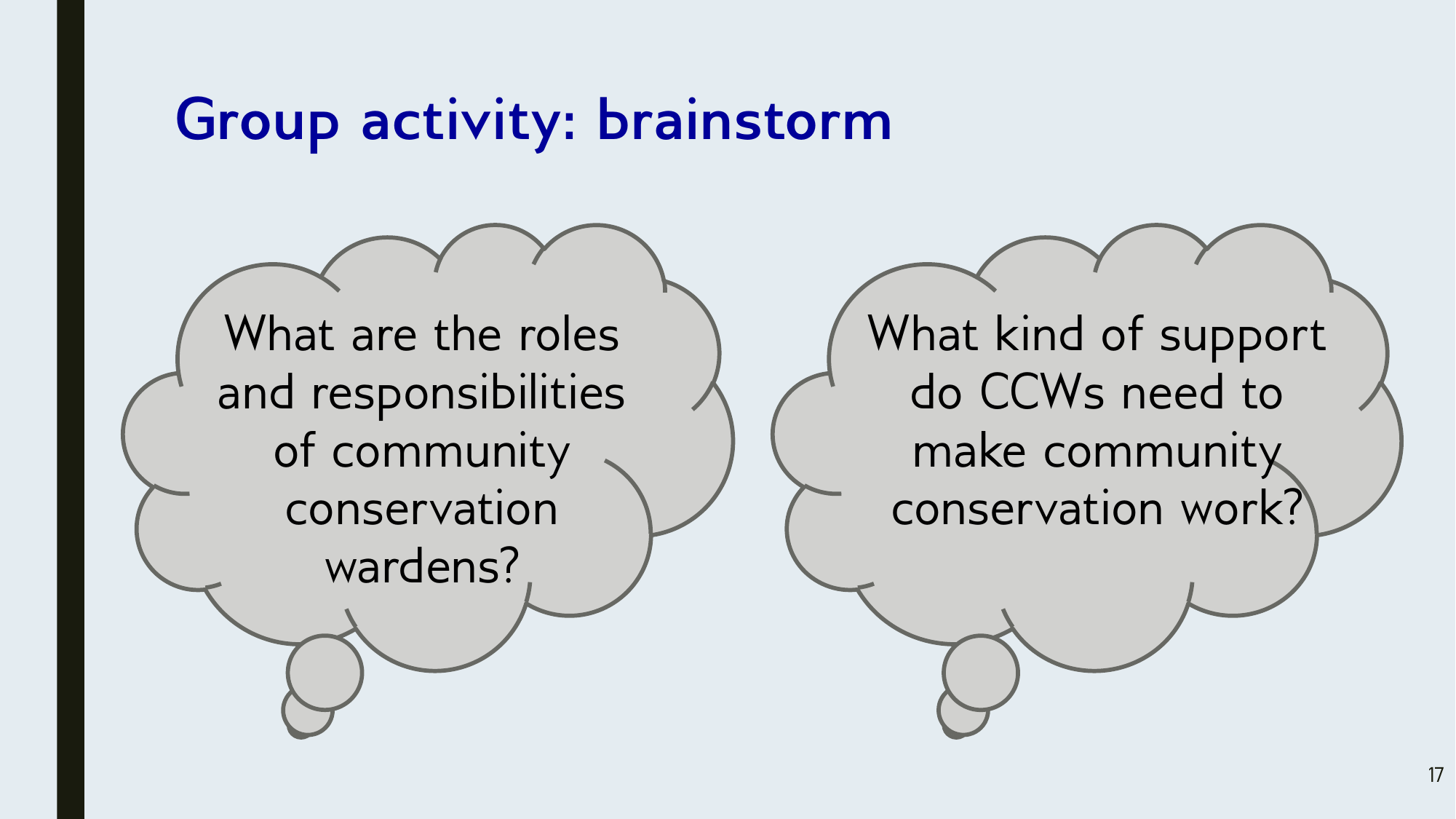

# Group activity: brainstorm

What are the roles and responsibilities of community conservation wardens?
What kind of support do CCWs need to make community conservation work?
17